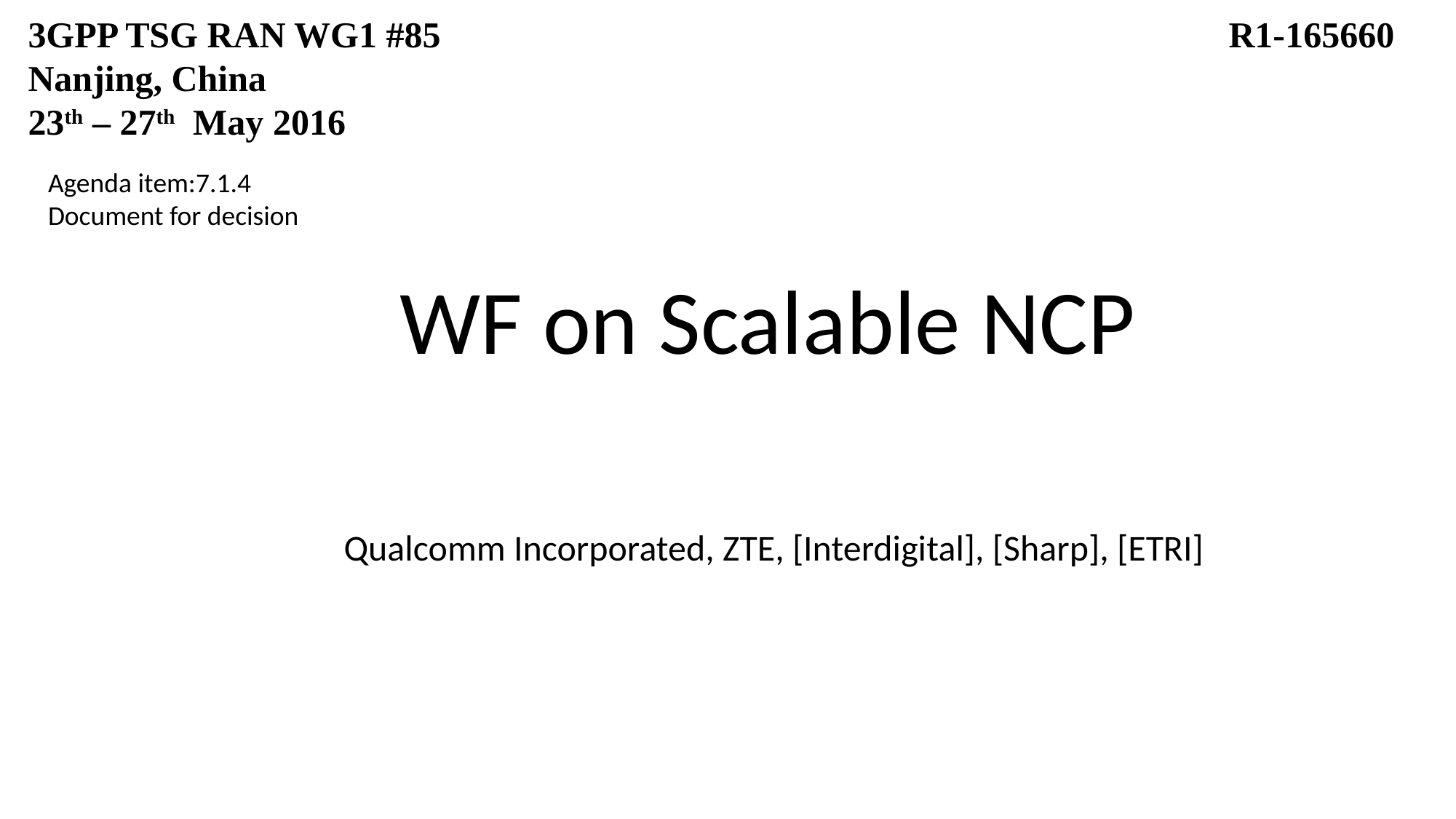

3GPP TSG RAN WG1 #85				        				R1-165660
Nanjing, China
23th – 27th  May 2016
Agenda item:7.1.4
Document for decision
# WF on Scalable NCP
Qualcomm Incorporated, ZTE, [Interdigital], [Sharp], [ETRI]